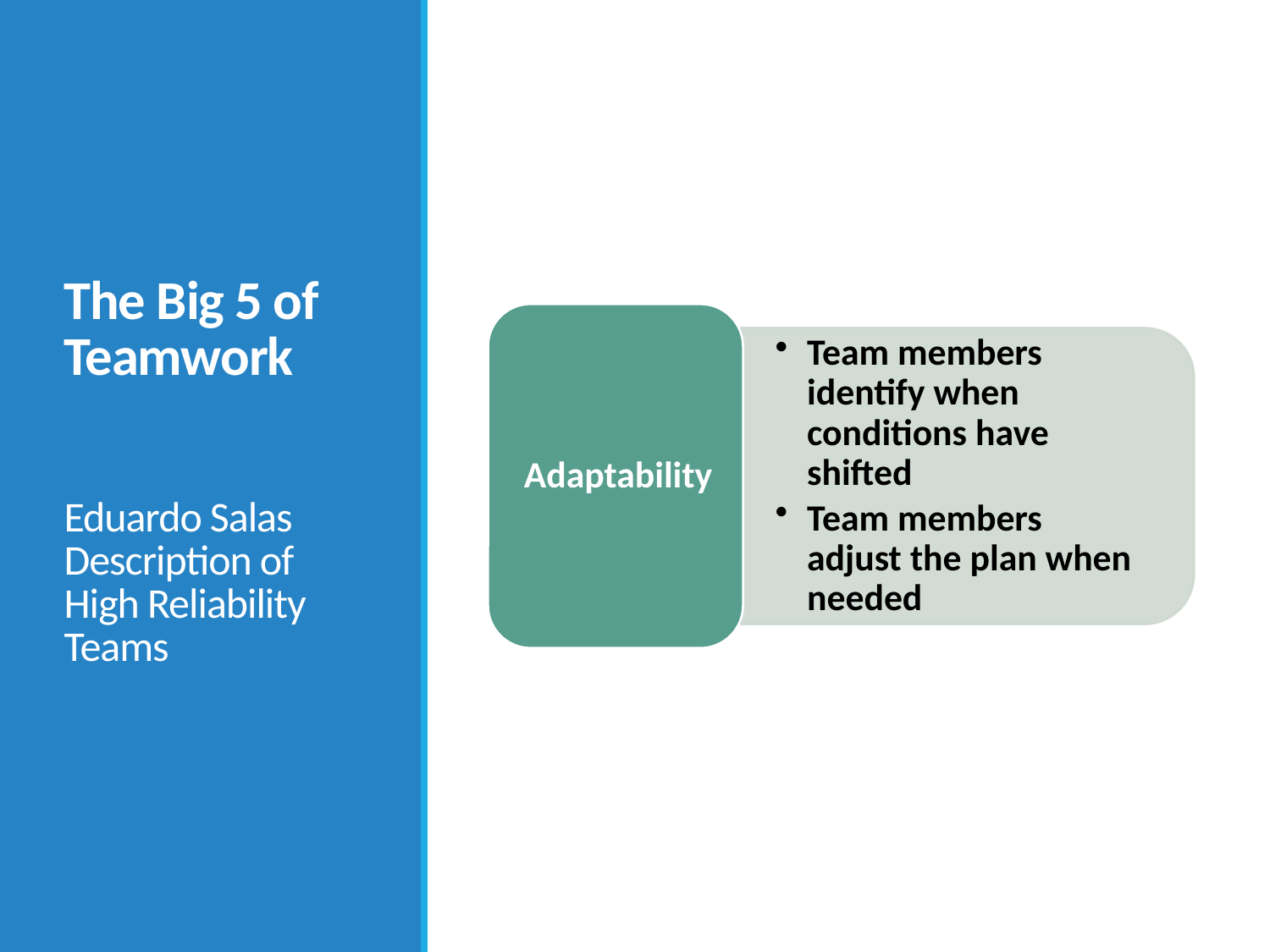

# The Big 5 of Teamwork Eduardo Salas Description of High Reliability Teams
Team members identify when conditions have shifted
Team members adjust the plan when needed
Adaptability